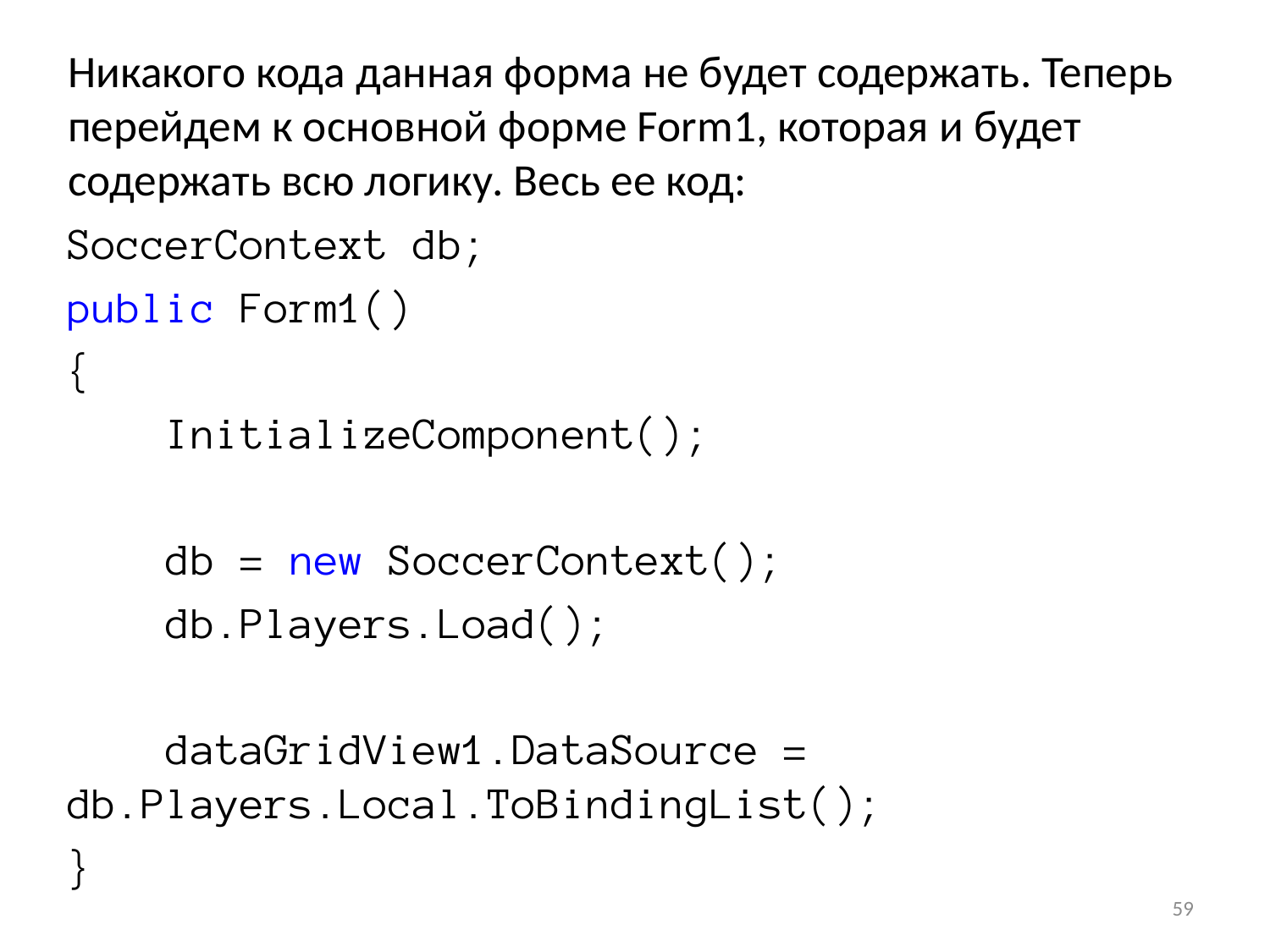

Никакого кода данная форма не будет содержать. Теперь перейдем к основной форме Form1, которая и будет содержать всю логику. Весь ее код:
SoccerContext db;
public Form1()
{
    InitializeComponent();

    db = new SoccerContext();
    db.Players.Load();

    dataGridView1.DataSource = db.Players.Local.ToBindingList();
}
59